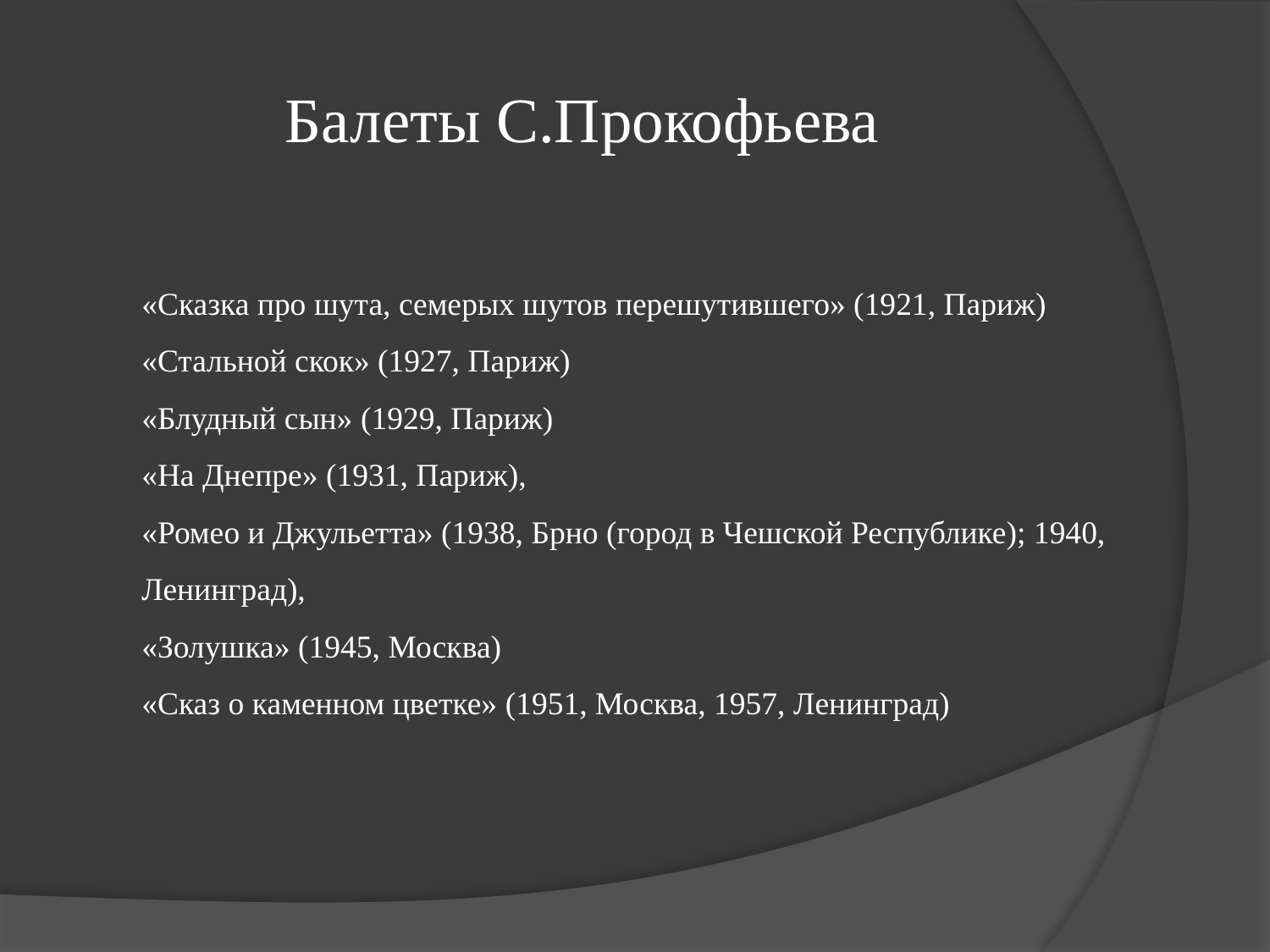

Балеты С.Прокофьева
«Сказка про шута, семерых шутов перешутившего» (1921, Париж)
«Стальной скок» (1927, Париж)
«Блудный сын» (1929, Париж)
«На Днепре» (1931, Париж),
«Ромео и Джульетта» (1938, Брно (город в Чешской Республике); 1940, Ленинград),
«Золушка» (1945, Москва)
«Сказ о каменном цветке» (1951, Москва, 1957, Ленинград)